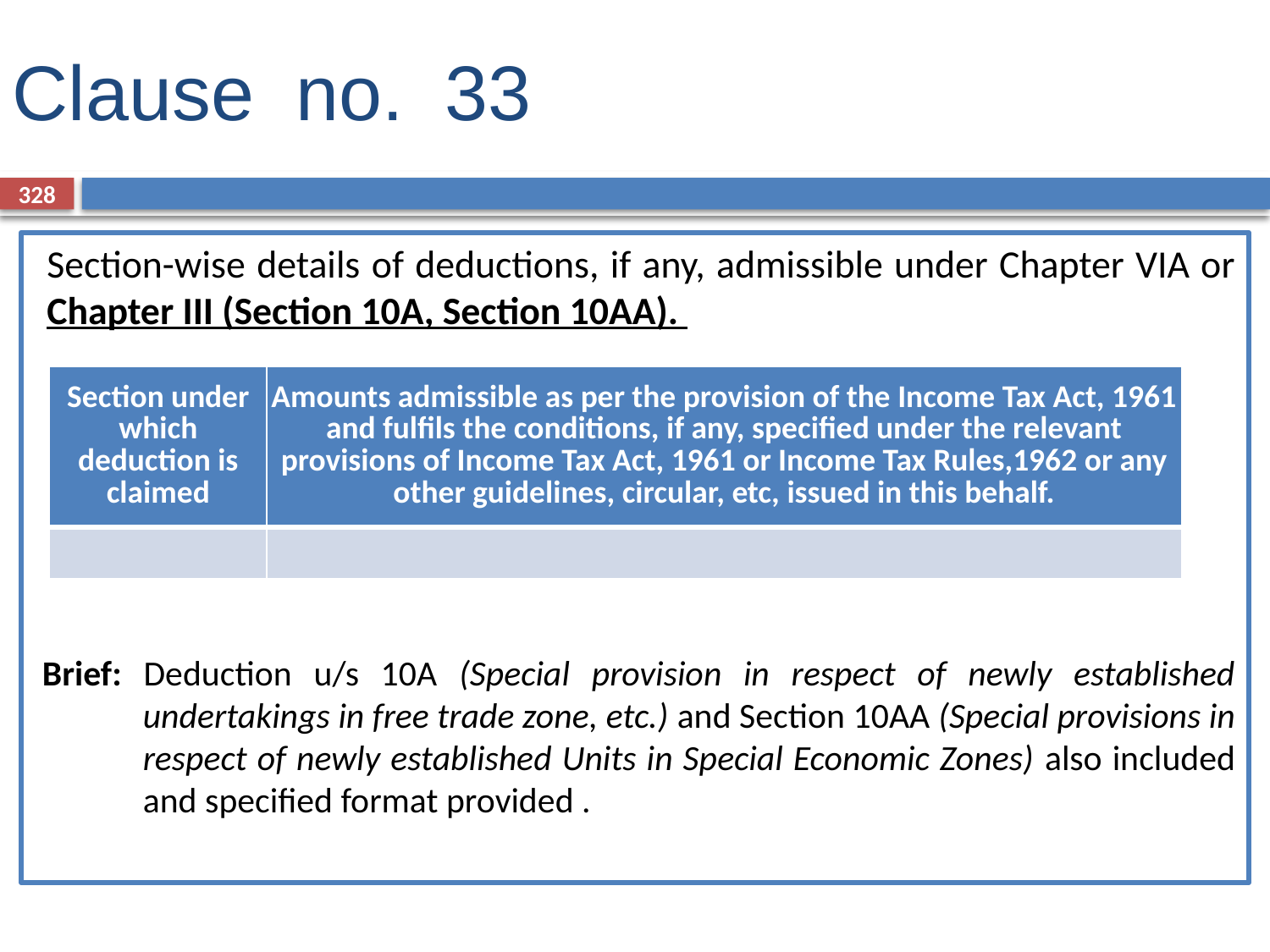

# Clause no. 33
328
Section-wise details of deductions, if any, admissible under Chapter VIA or Chapter III (Section 10A, Section 10AA).

| Section under which deduction is claimed | Amounts admissible as per the provision of the Income Tax Act, 1961 and fulfils the conditions, if any, specified under the relevant provisions of Income Tax Act, 1961 or Income Tax Rules,1962 or any other guidelines, circular, etc, issued in this behalf. |
| --- | --- |
|  |  |
Brief: Deduction u/s 10A (Special provision in respect of newly established undertakings in free trade zone, etc.) and Section 10AA (Special provisions in respect of newly established Units in Special Economic Zones) also included and specified format provided .